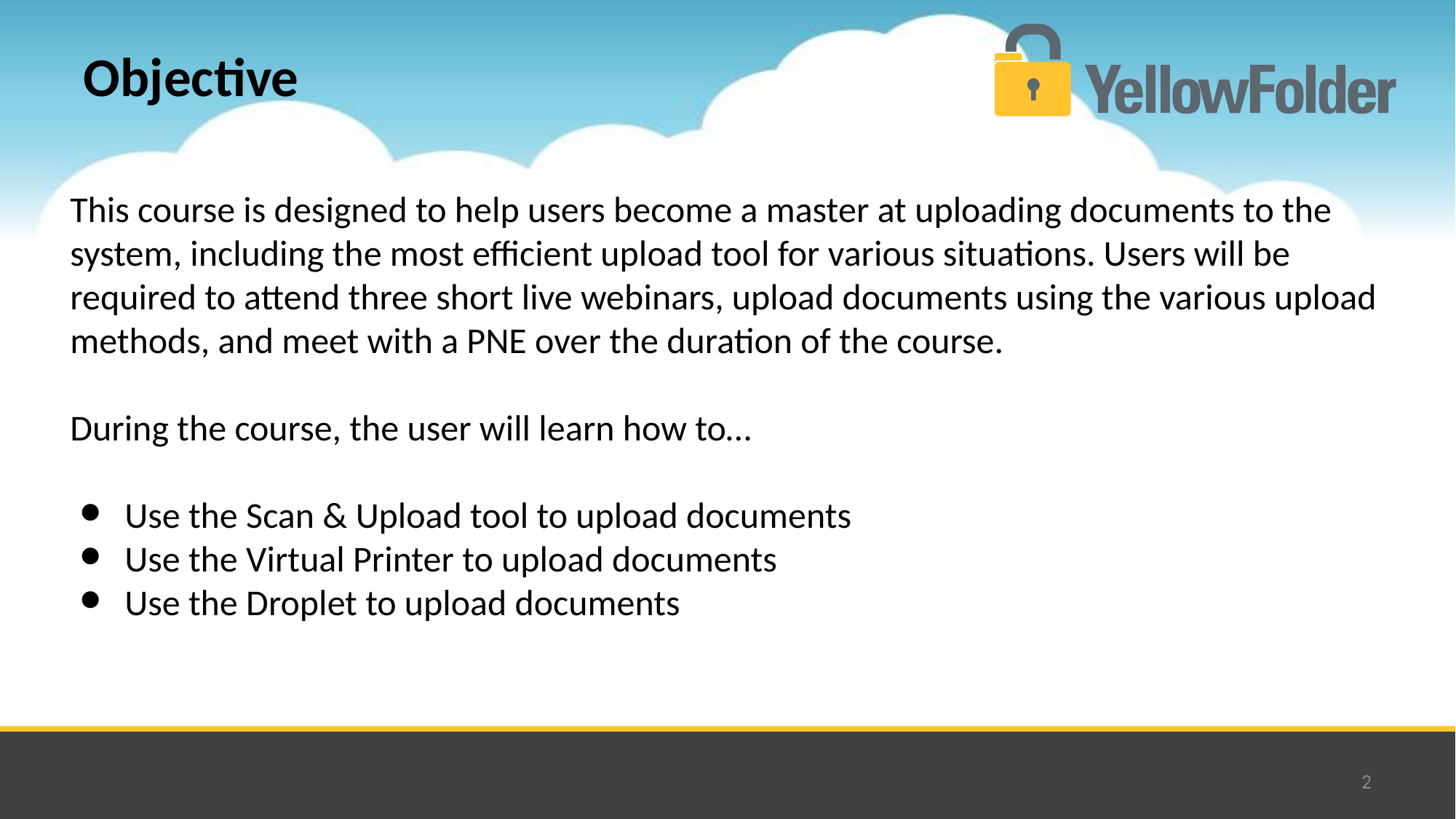

Objective
# This course is designed to help users become a master at uploading documents to the system, including the most efficient upload tool for various situations. Users will be required to attend three short live webinars, upload documents using the various upload methods, and meet with a PNE over the duration of the course.

During the course, the user will learn how to…

Use the Scan & Upload tool to upload documents
Use the Virtual Printer to upload documents
Use the Droplet to upload documents
2